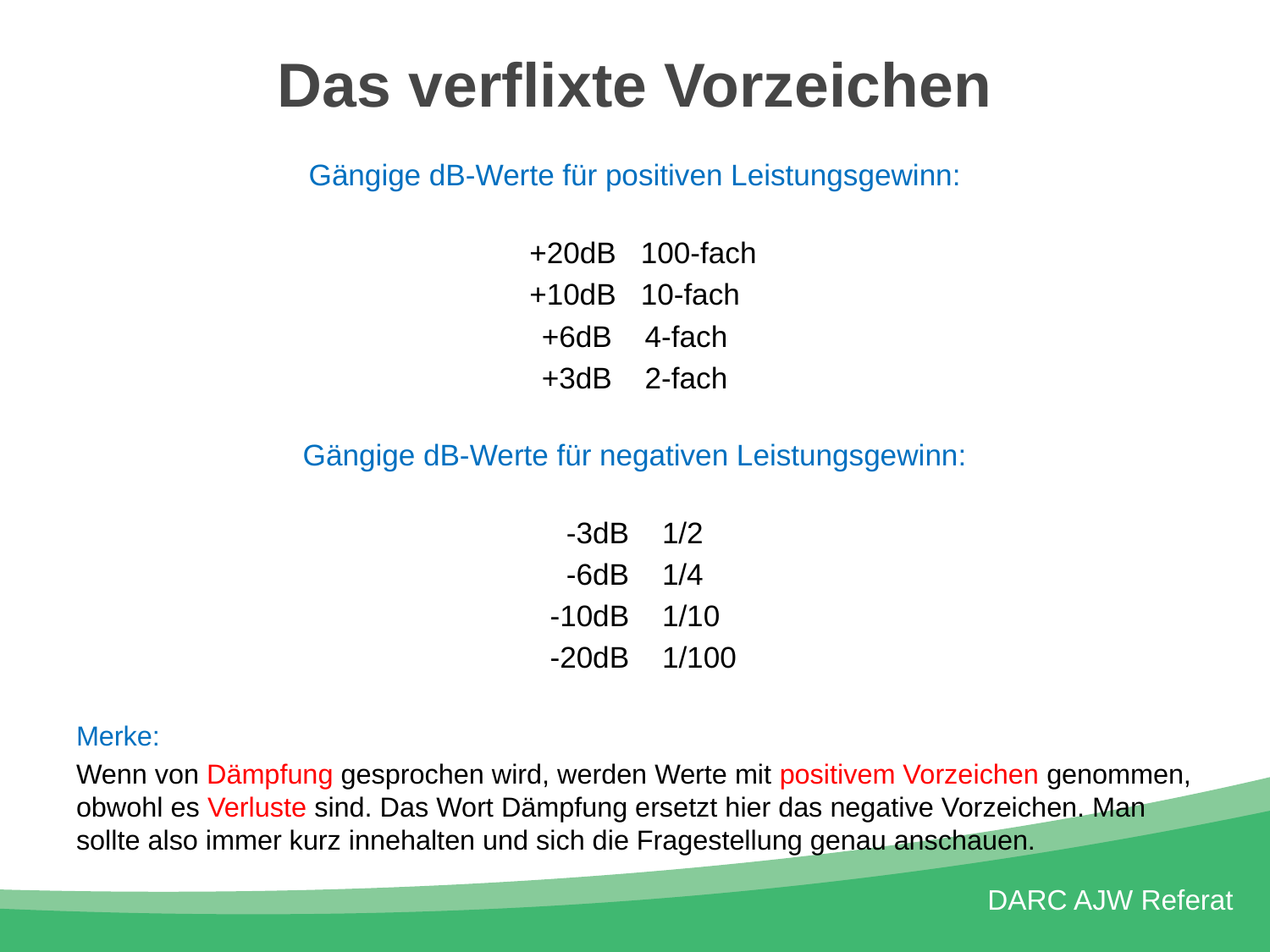

# Das verflixte Vorzeichen
Gängige dB-Werte für positiven Leistungsgewinn:
  +20dB   100-fach
+10dB   10-fach
+6dB    4-fach
+3dB    2-fach
Gängige dB-Werte für negativen Leistungsgewinn:
-3dB    1/2
-6dB    1/4
-10dB    1/10
  -20dB    1/100

Merke:
Wenn von Dämpfung gesprochen wird, werden Werte mit positivem Vorzeichen genommen, obwohl es Verluste sind. Das Wort Dämpfung ersetzt hier das negative Vorzeichen. Man sollte also immer kurz innehalten und sich die Fragestellung genau anschauen.